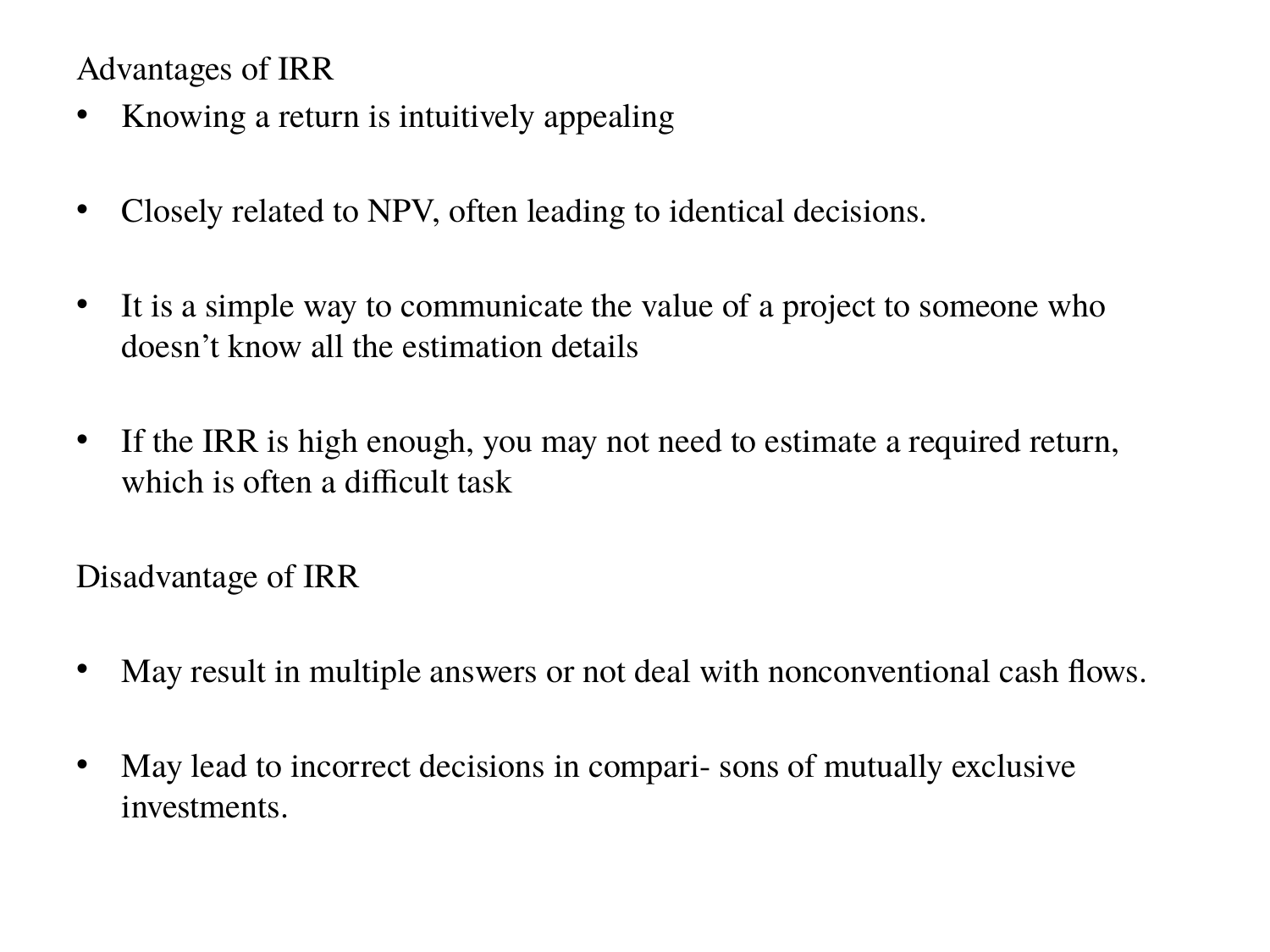

Advantages of IRR
Knowing a return is intuitively appealing

Closely related to NPV, often leading to identical decisions.

It is a simple way to communicate the value of a project to someone who doesn’t know all the estimation details

If the IRR is high enough, you may not need to estimate a required return, which is often a difficult task

Disadvantage of IRR

May result in multiple answers or not deal with nonconventional cash flows.

May lead to incorrect decisions in compari- sons of mutually exclusive investments.